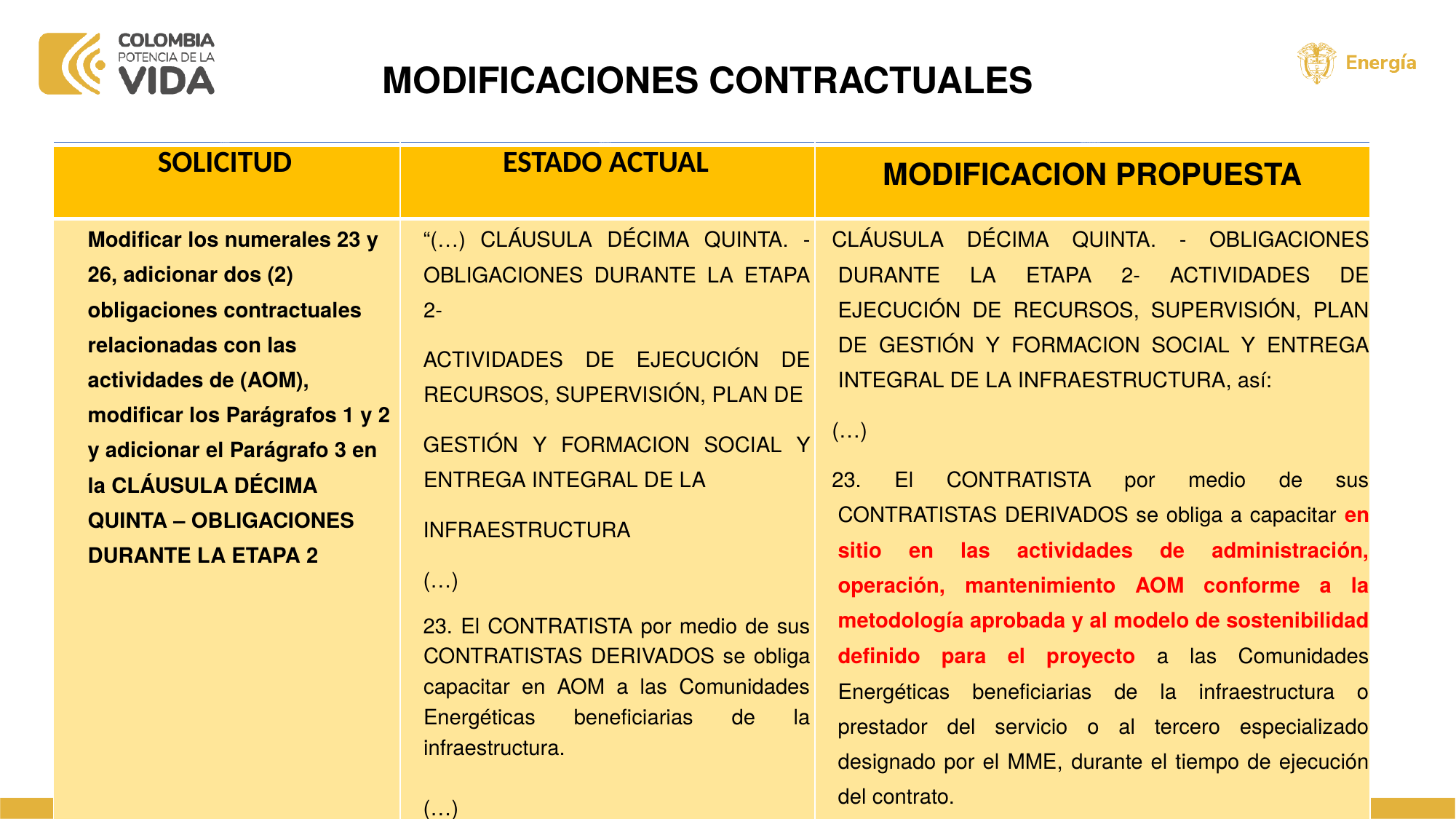

# MODIFICACIONES CONTRACTUALES
| SOLICITUDES | ESTADO ACTUAL | MODIFICACIÓN PROPUESTA |
| --- | --- | --- |
| SOLICITUD | ESTADO ACTUAL | MODIFICACION PROPUESTA |
| Modificar los numerales 23 y 26, adicionar dos (2) obligaciones contractuales relacionadas con las actividades de (AOM), modificar los Parágrafos 1 y 2 y adicionar el Parágrafo 3 en la CLÁUSULA DÉCIMA QUINTA – OBLIGACIONES DURANTE LA ETAPA 2 | “(…) CLÁUSULA DÉCIMA QUINTA. - OBLIGACIONES DURANTE LA ETAPA 2- ACTIVIDADES DE EJECUCIÓN DE RECURSOS, SUPERVISIÓN, PLAN DE GESTIÓN Y FORMACION SOCIAL Y ENTREGA INTEGRAL DE LA INFRAESTRUCTURA (…) 23. El CONTRATISTA por medio de sus CONTRATISTAS DERIVADOS se obliga capacitar en AOM a las Comunidades Energéticas beneficiarias de la infraestructura.   (…) | CLÁUSULA DÉCIMA QUINTA. - OBLIGACIONES DURANTE LA ETAPA 2- ACTIVIDADES DE EJECUCIÓN DE RECURSOS, SUPERVISIÓN, PLAN DE GESTIÓN Y FORMACION SOCIAL Y ENTREGA INTEGRAL DE LA INFRAESTRUCTURA, así: (…) 23. El CONTRATISTA por medio de sus CONTRATISTAS DERIVADOS se obliga a capacitar en sitio en las actividades de administración, operación, mantenimiento AOM conforme a la metodología aprobada y al modelo de sostenibilidad definido para el proyecto a las Comunidades Energéticas beneficiarias de la infraestructura o prestador del servicio o al tercero especializado designado por el MME, durante el tiempo de ejecución del contrato. |